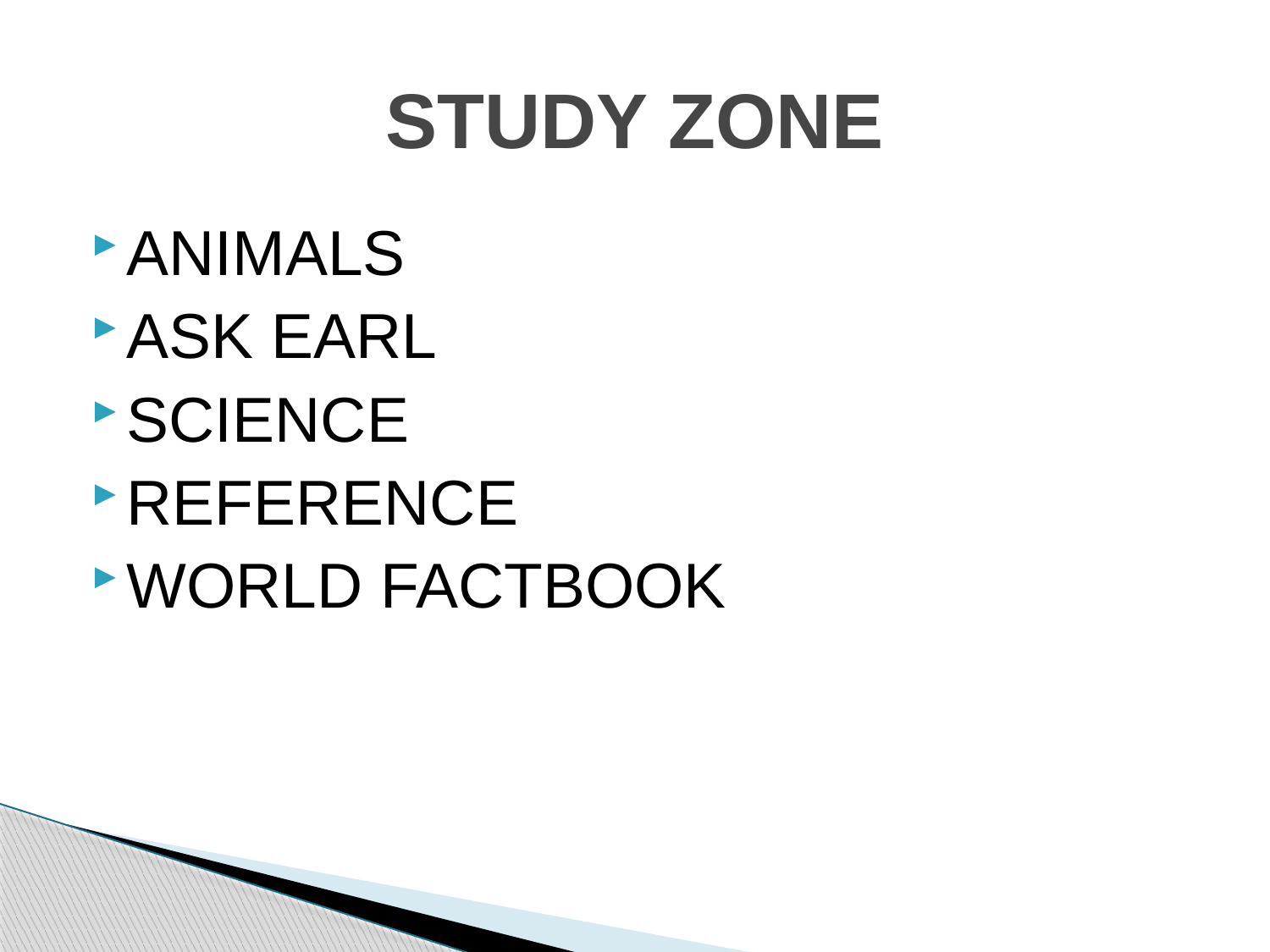

# STUDY ZONE
ANIMALS
ASK EARL
SCIENCE
REFERENCE
WORLD FACTBOOK